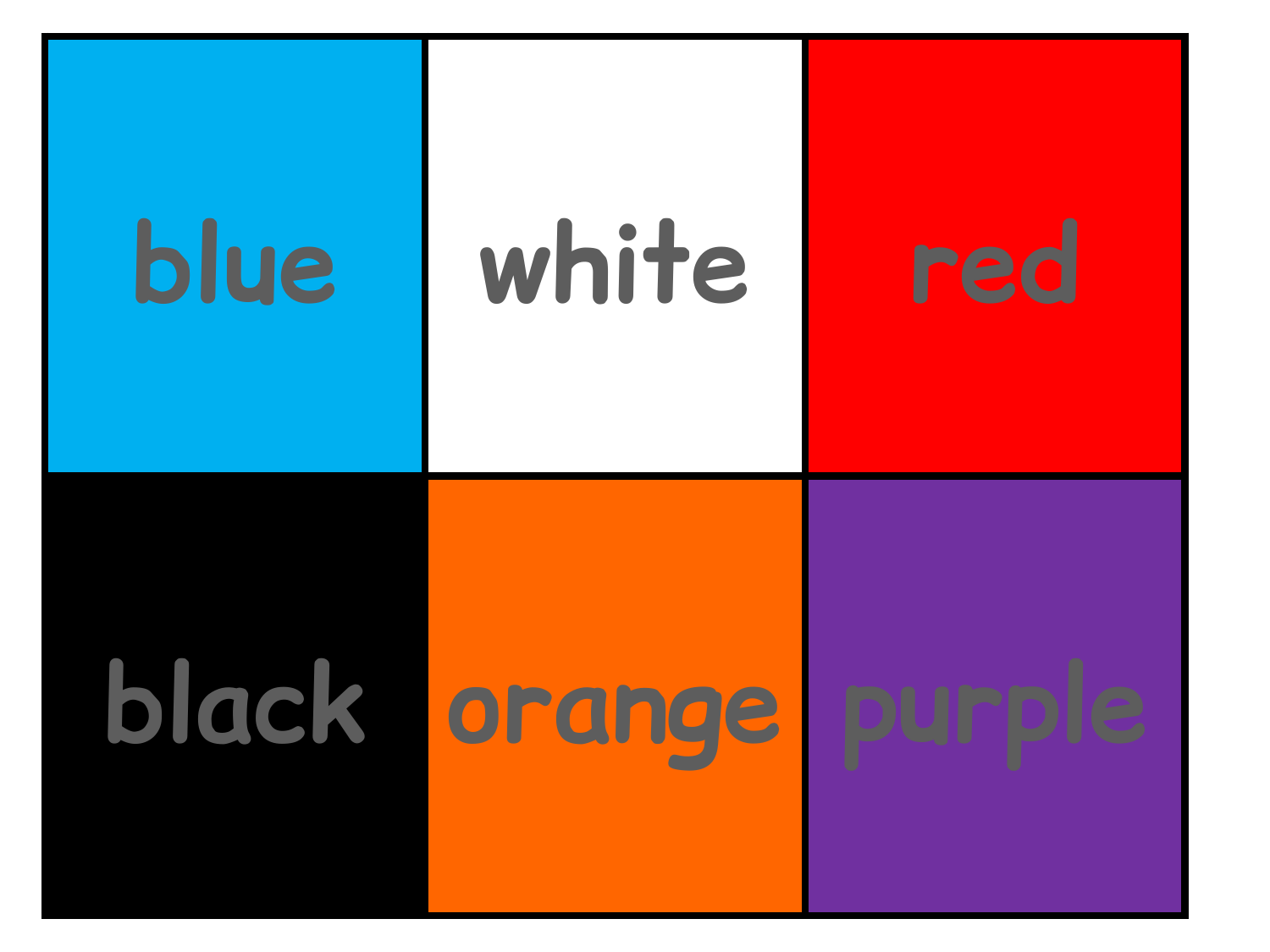

| blue | white | red |
| --- | --- | --- |
| black | orange | purple |